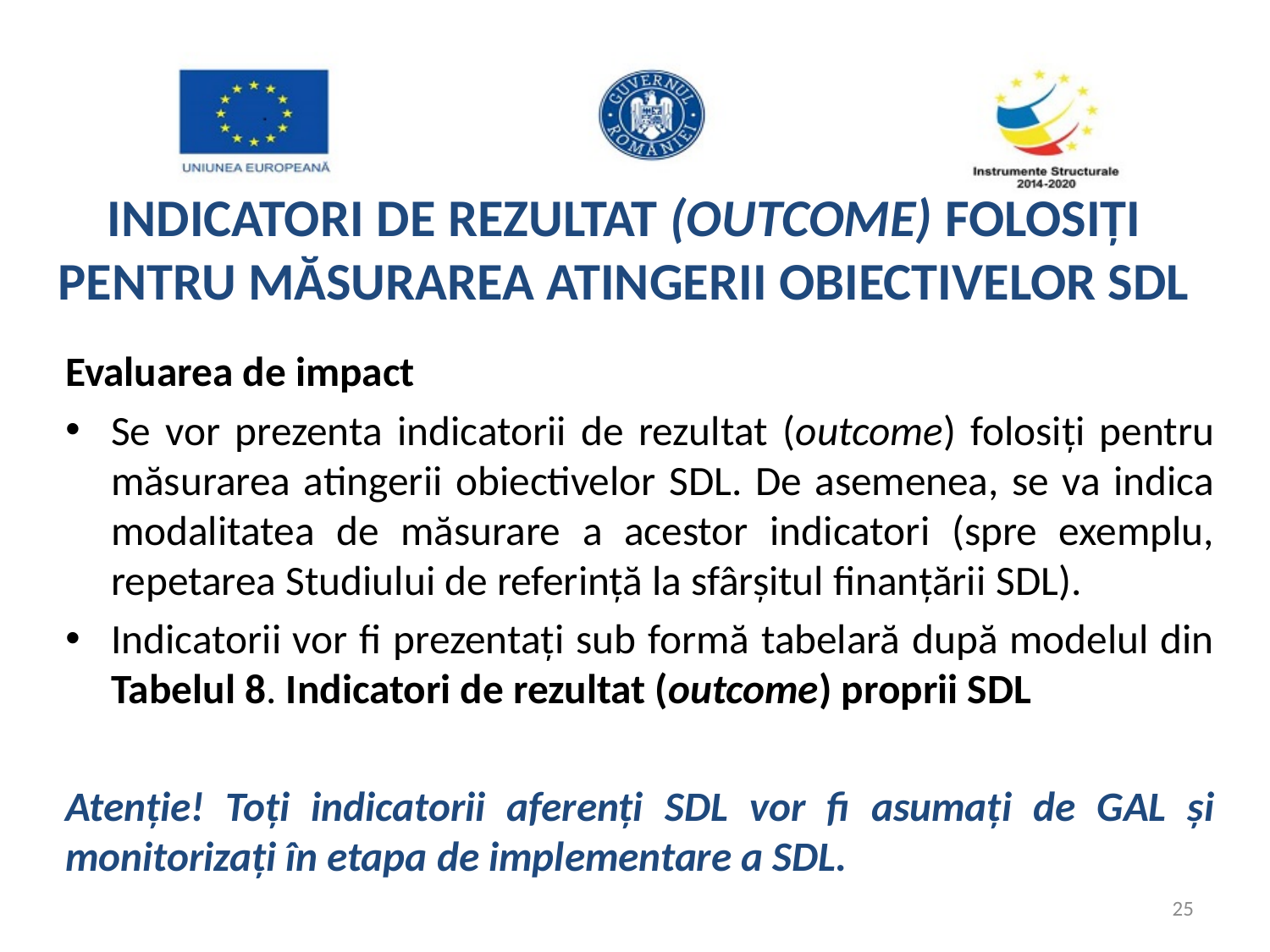

# INDICATORI DE REZULTAT (OUTCOME) FOLOSIȚI PENTRU MĂSURAREA ATINGERII OBIECTIVELOR SDL
Evaluarea de impact
Se vor prezenta indicatorii de rezultat (outcome) folosiți pentru măsurarea atingerii obiectivelor SDL. De asemenea, se va indica modalitatea de măsurare a acestor indicatori (spre exemplu, repetarea Studiului de referință la sfârșitul finanțării SDL).
Indicatorii vor fi prezentați sub formă tabelară după modelul din Tabelul 8. Indicatori de rezultat (outcome) proprii SDL

Atenție! Toți indicatorii aferenți SDL vor fi asumați de GAL și monitorizați în etapa de implementare a SDL.

25